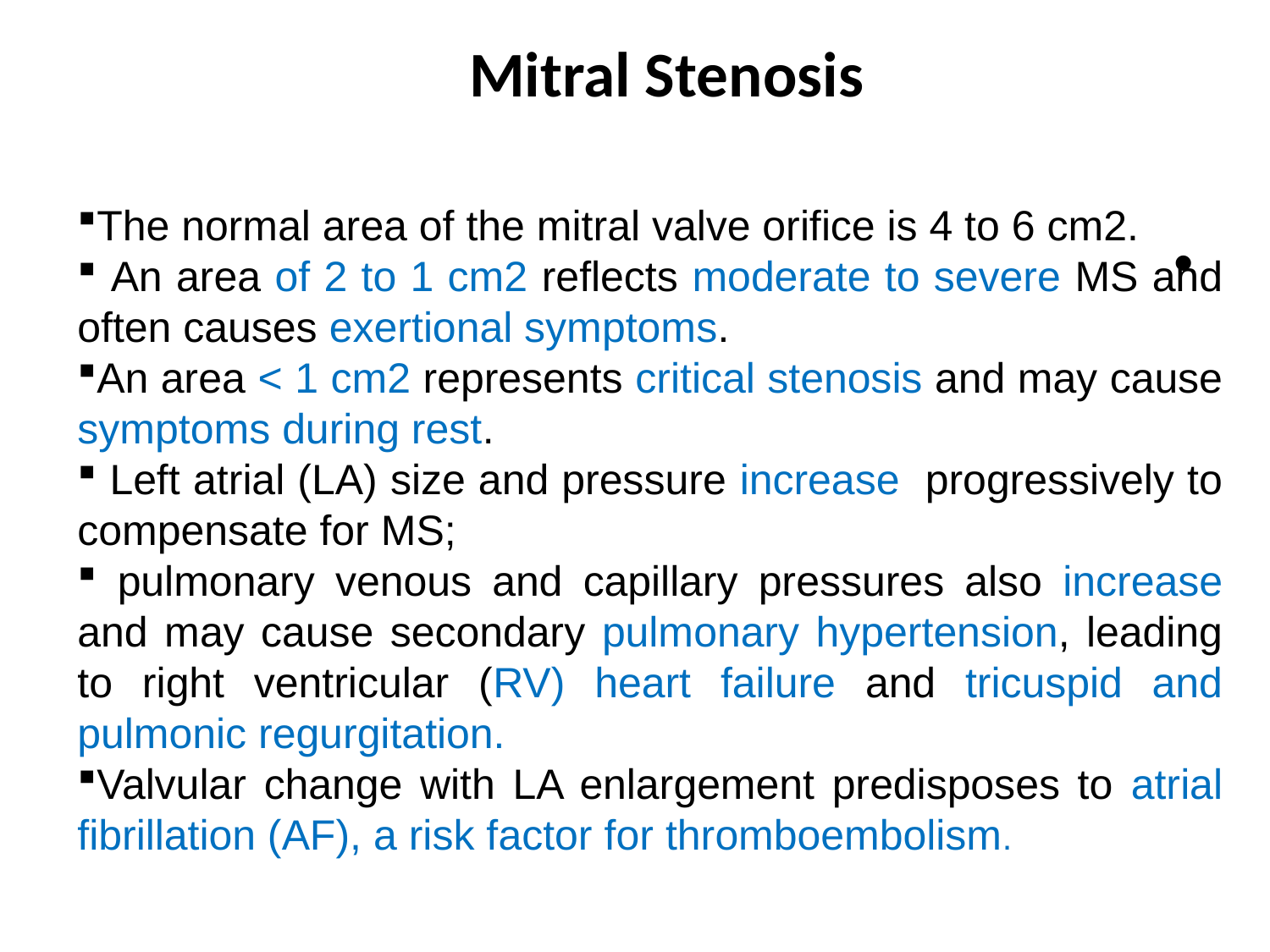

# Mitral Stenosis
The normal area of the mitral valve orifice is 4 to 6 cm2.
 An area of 2 to 1 cm2 reflects moderate to severe MS and often causes exertional symptoms.
An area < 1 cm2 represents critical stenosis and may cause symptoms during rest.
 Left atrial (LA) size and pressure increase  progressively to compensate for MS;
 pulmonary venous and capillary pressures also increase and may cause secondary pulmonary hypertension, leading to right ventricular (RV) heart failure and tricuspid and pulmonic regurgitation.
Valvular change with LA enlargement predisposes to atrial fibrillation (AF), a risk factor for thromboembolism.